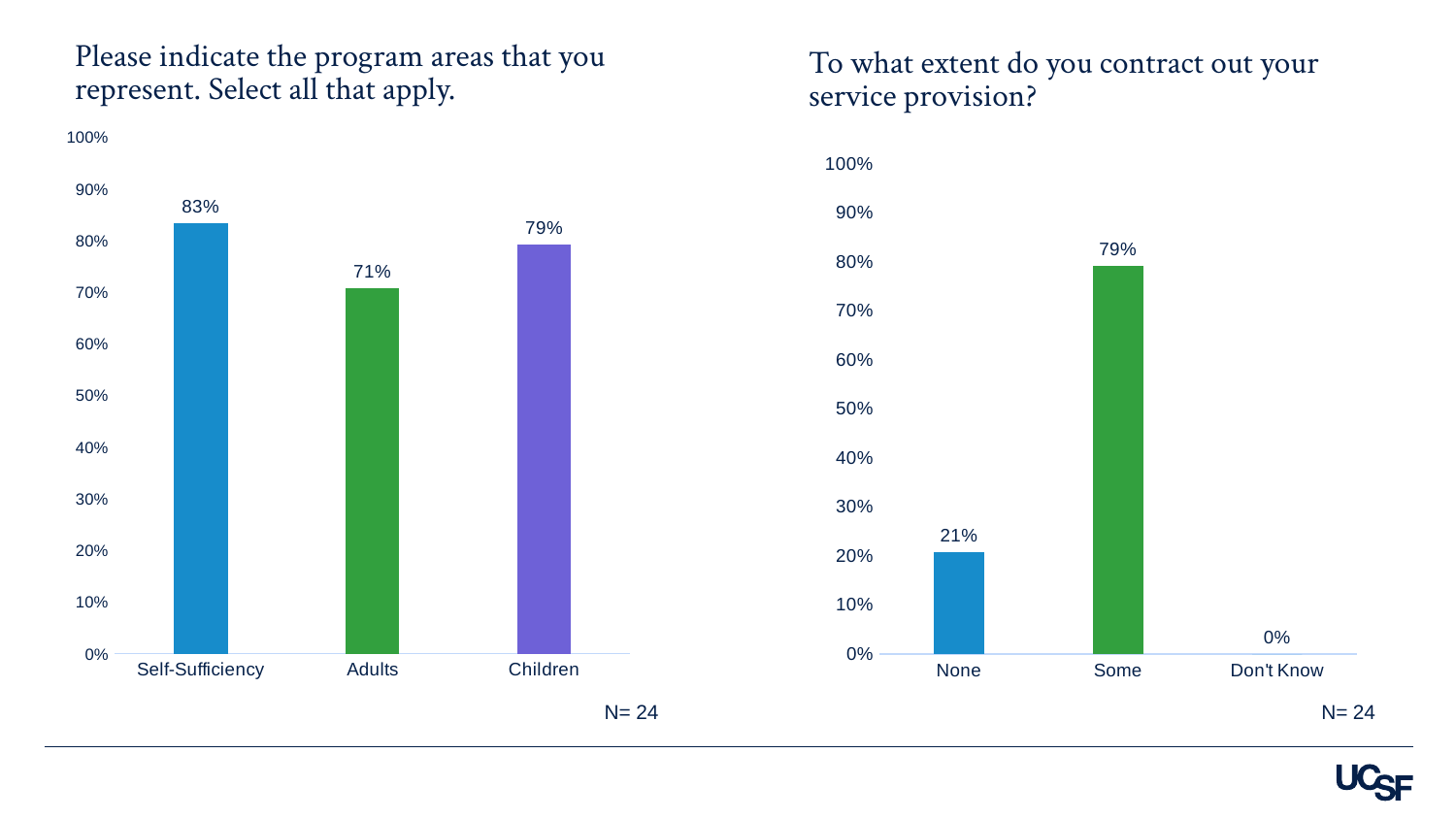

# Please indicate the program areas that you represent. Select all that apply.
To what extent do you contract out your service provision?

### Chart

| Category |  |
|---|---|
| Self-Sufficiency | 0.8333333333333334 |
| Adults | 0.7083333333333334 |
| Children | 0.7916666666666666 |

### Chart

| Category |  |
|---|---|
| None | 0.20833333333333334 |
| Some | 0.7916666666666666 |
| Don't Know | 0.0 |
N= 24
N= 24